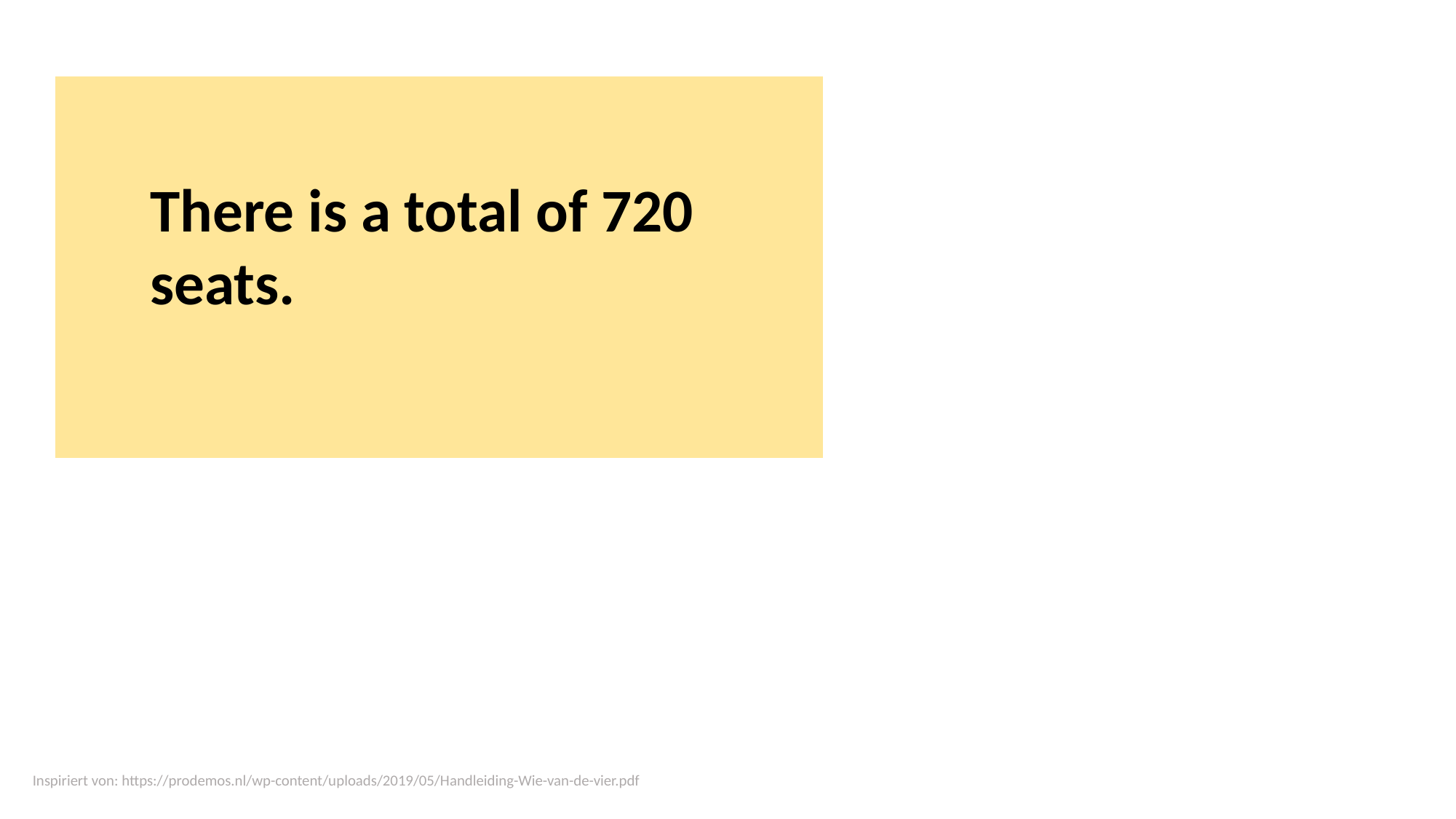

There is a total of 720 seats.
Inspiriert von: https://prodemos.nl/wp-content/uploads/2019/05/Handleiding-Wie-van-de-vier.pdf